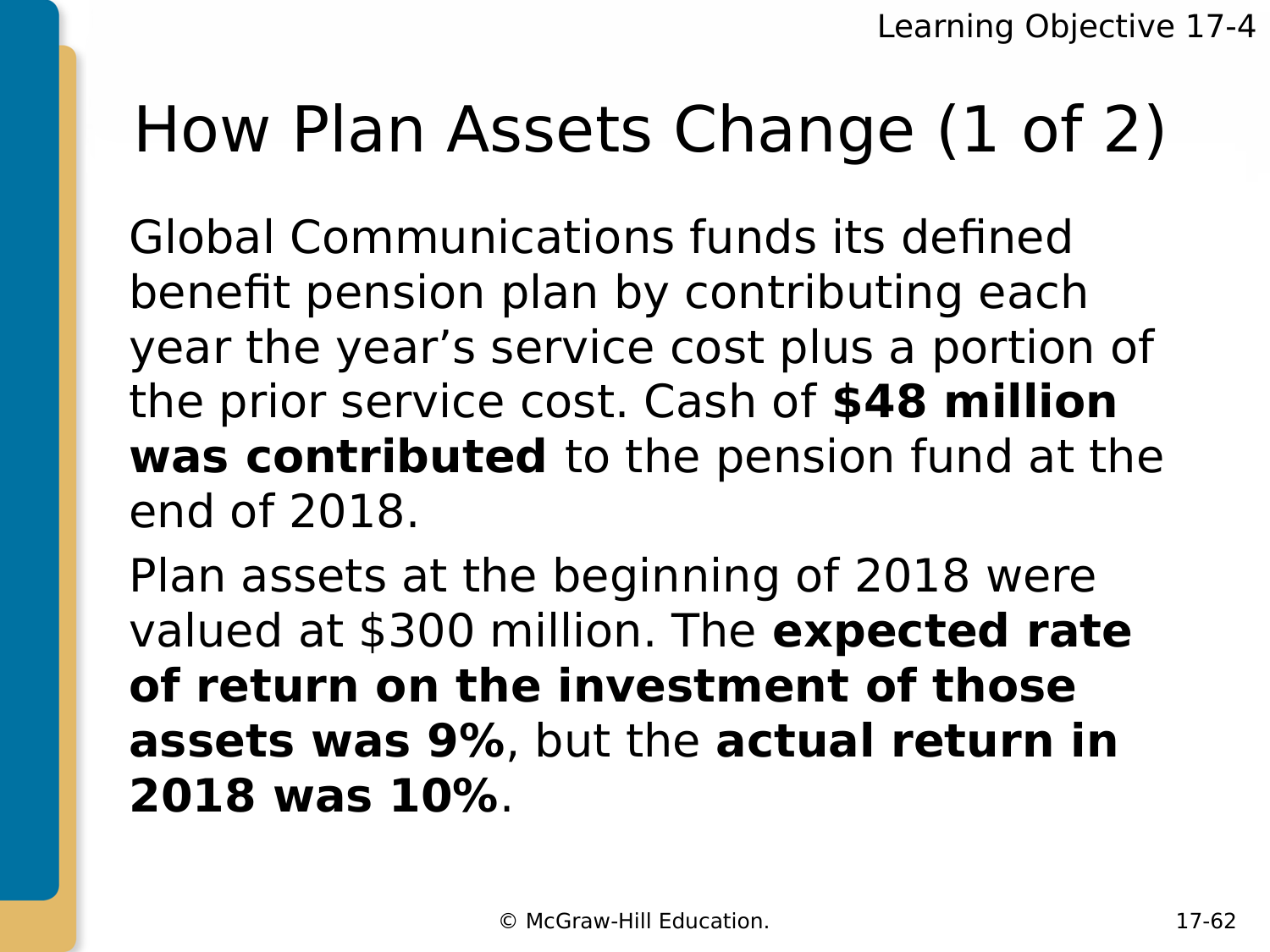

Learning Objective 17-4
# How Plan Assets Change (1 of 2)
Global Communications funds its defined benefit pension plan by contributing each year the year’s service cost plus a portion of the prior service cost. Cash of $48 million was contributed to the pension fund at the end of 2018.
Plan assets at the beginning of 2018 were valued at $300 million. The expected rate of return on the investment of those assets was 9%, but the actual return in 2018 was 10%.